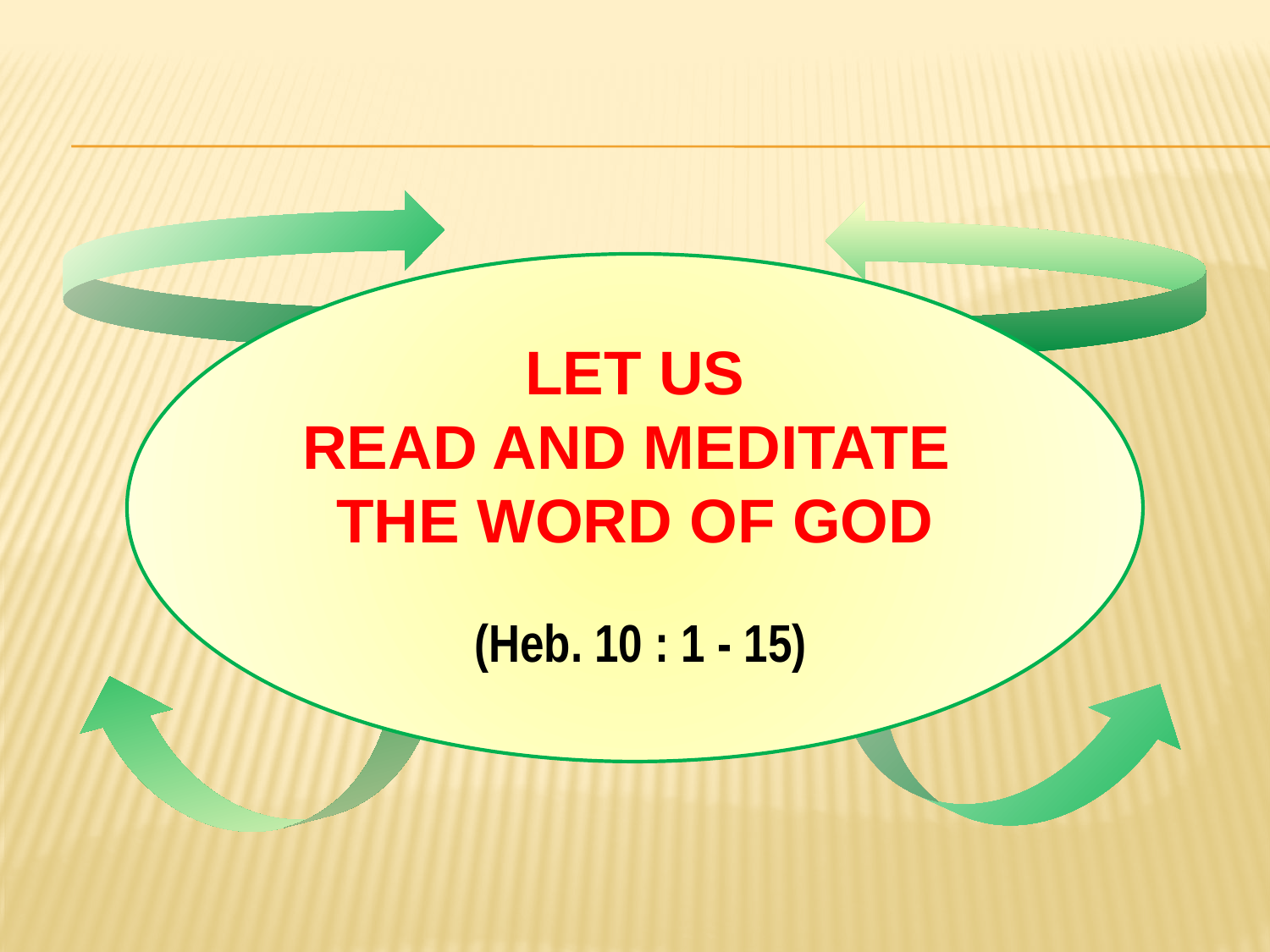

# LET US READ AND MEDITATE THE WORD OF GOD
 (Heb. 10 : 1 - 15)